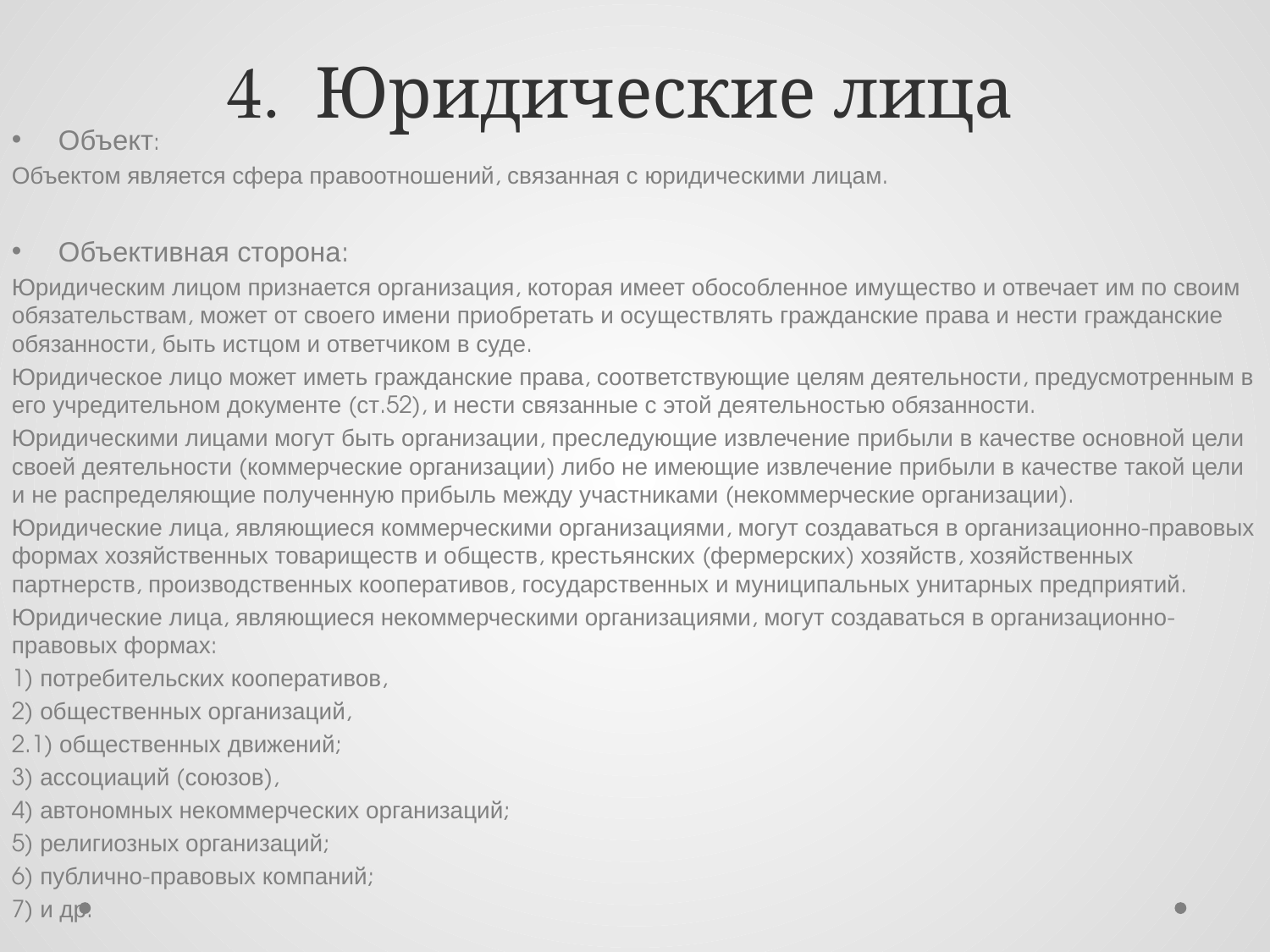

# 4.  Юридические лица
Объект:
Объектом является сфера правоотношений, связанная с юридическими лицам.

Объективная сторона:
Юридическим лицом признается организация, которая имеет обособленное имущество и отвечает им по своим обязательствам, может от своего имени приобретать и осуществлять гражданские права и нести гражданские обязанности, быть истцом и ответчиком в суде.
Юридическое лицо может иметь гражданские права, соответствующие целям деятельности, предусмотренным в его учредительном документе (ст.52), и нести связанные с этой деятельностью обязанности.
Юридическими лицами могут быть организации, преследующие извлечение прибыли в качестве основной цели своей деятельности (коммерческие организации) либо не имеющие извлечение прибыли в качестве такой цели и не распределяющие полученную прибыль между участниками (некоммерческие организации).
Юридические лица, являющиеся коммерческими организациями, могут создаваться в организационно-правовых формах хозяйственных товариществ и обществ, крестьянских (фермерских) хозяйств, хозяйственных партнерств, производственных кооперативов, государственных и муниципальных унитарных предприятий.
Юридические лица, являющиеся некоммерческими организациями, могут создаваться в организационно-правовых формах:
1) потребительских кооперативов,
2) общественных организаций,
2.1) общественных движений;
3) ассоциаций (союзов),
4) автономных некоммерческих организаций;
5) религиозных организаций;
6) публично-правовых компаний;
7) и др.